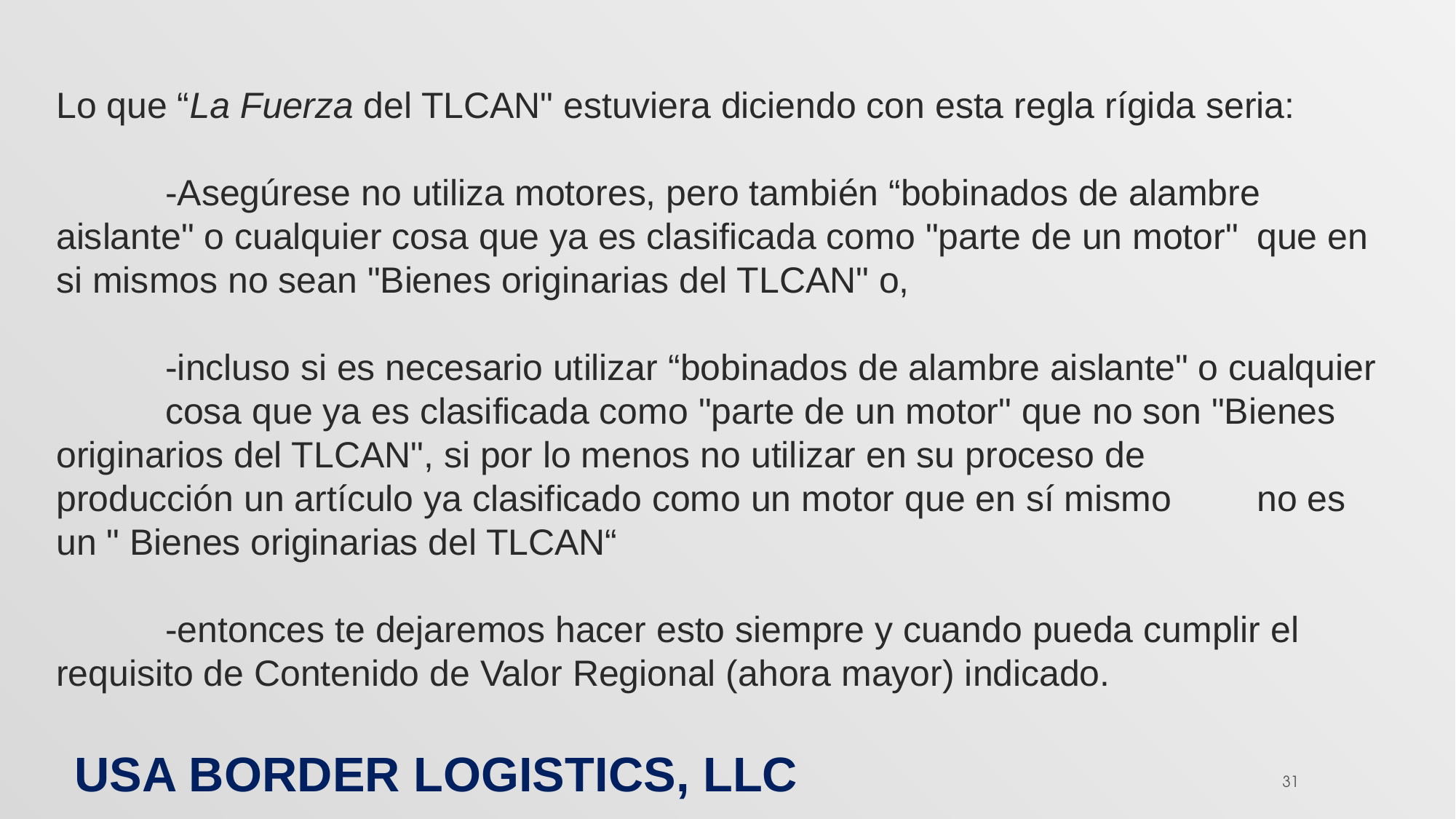

Lo que “La Fuerza del TLCAN" estuviera diciendo con esta regla rígida seria:
	-Asegúrese no utiliza motores, pero también “bobinados de alambre 	aislante" o cualquier cosa que ya es clasificada como "parte de un motor" 	que en si mismos no sean "Bienes originarias del TLCAN" o,
	-incluso si es necesario utilizar “bobinados de alambre aislante" o cualquier 	cosa que ya es clasificada como "parte de un motor" que no son "Bienes 	originarios del TLCAN", si por lo menos no utilizar en su proceso de 	producción un artículo ya clasificado como un motor que en sí mismo 	no es un " Bienes originarias del TLCAN“
	-entonces te dejaremos hacer esto siempre y cuando pueda cumplir el 	requisito de Contenido de Valor Regional (ahora mayor) indicado.
USA Border logistics, llc
31